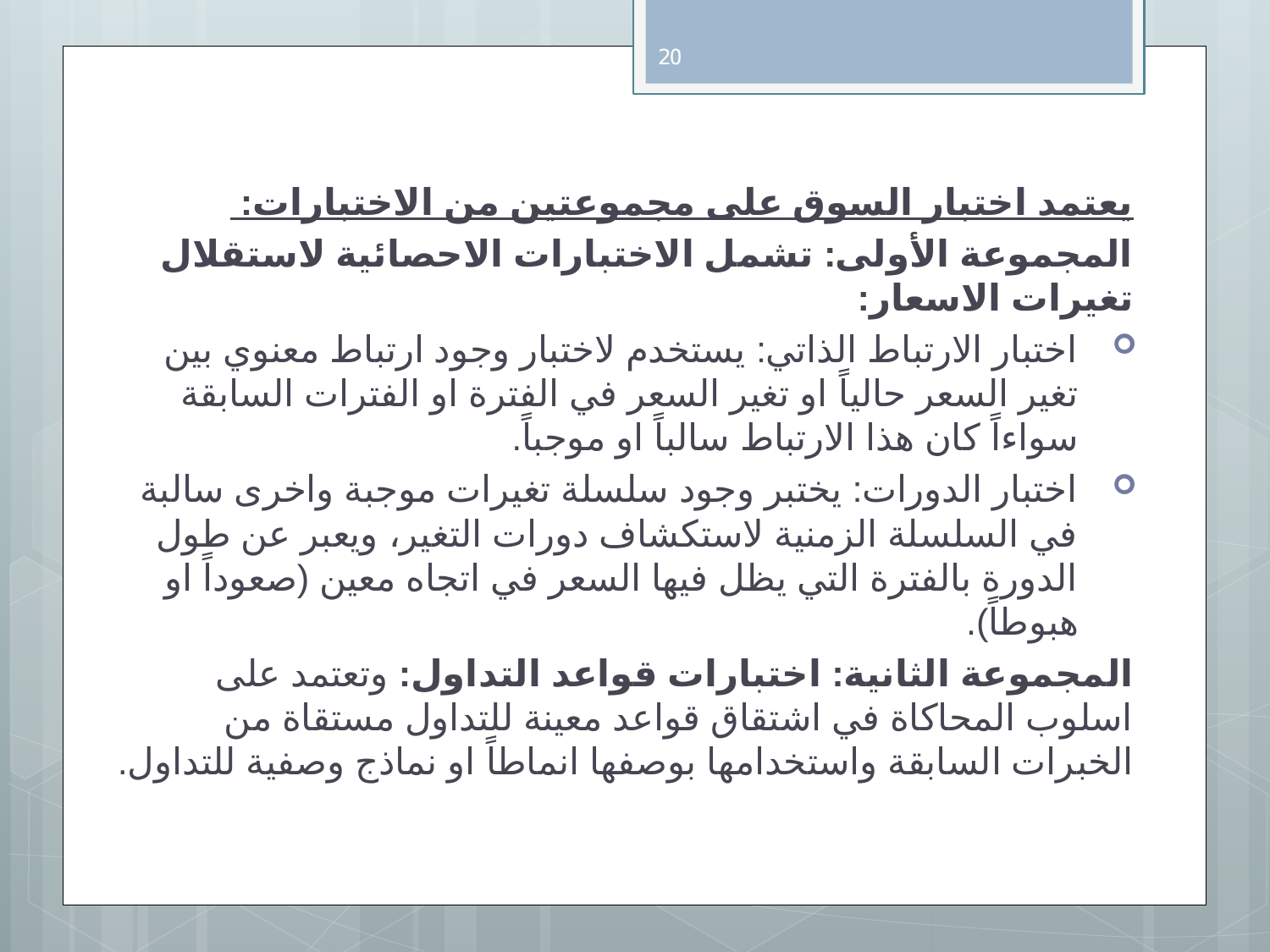

20
يعتمد اختبار السوق على مجموعتين من الاختبارات:
المجموعة الأولى: تشمل الاختبارات الاحصائية لاستقلال تغيرات الاسعار:
اختبار الارتباط الذاتي: يستخدم لاختبار وجود ارتباط معنوي بين تغير السعر حالياً او تغير السعر في الفترة او الفترات السابقة سواءاً كان هذا الارتباط سالباً او موجباً.
اختبار الدورات: يختبر وجود سلسلة تغيرات موجبة واخرى سالبة في السلسلة الزمنية لاستكشاف دورات التغير، ويعبر عن طول الدورة بالفترة التي يظل فيها السعر في اتجاه معين (صعوداً او هبوطاً).
المجموعة الثانية: اختبارات قواعد التداول: وتعتمد على اسلوب المحاكاة في اشتقاق قواعد معينة للتداول مستقاة من الخبرات السابقة واستخدامها بوصفها انماطاً او نماذج وصفية للتداول.